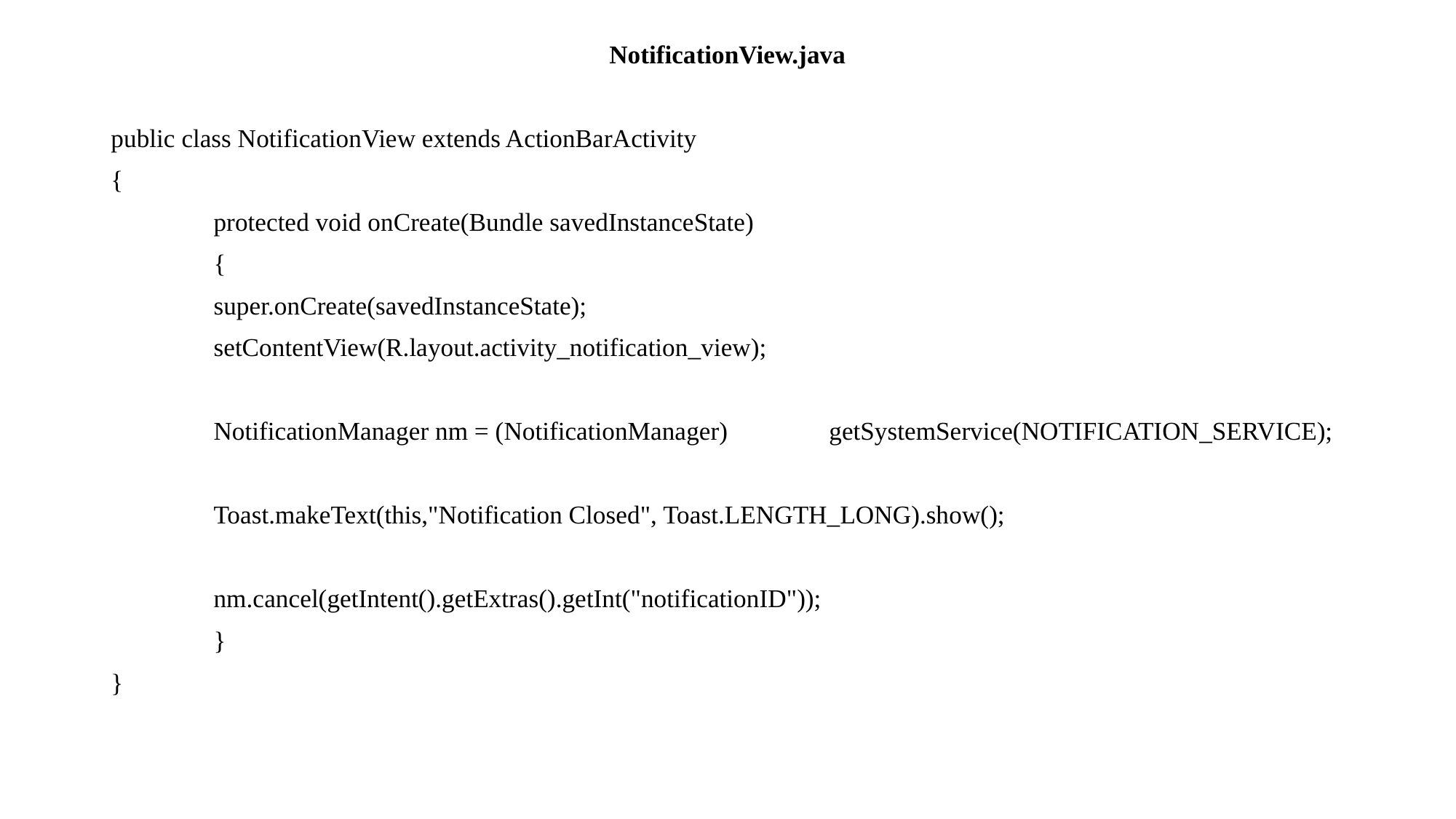

NotificationView.java

public class NotificationView extends ActionBarActivity
{
	protected void onCreate(Bundle savedInstanceState)
	{
		super.onCreate(savedInstanceState);
		setContentView(R.layout.activity_notification_view);

		NotificationManager nm = (NotificationManager) 									getSystemService(NOTIFICATION_SERVICE);

		Toast.makeText(this,"Notification Closed", Toast.LENGTH_LONG).show();

		nm.cancel(getIntent().getExtras().getInt("notificationID"));
	}
}